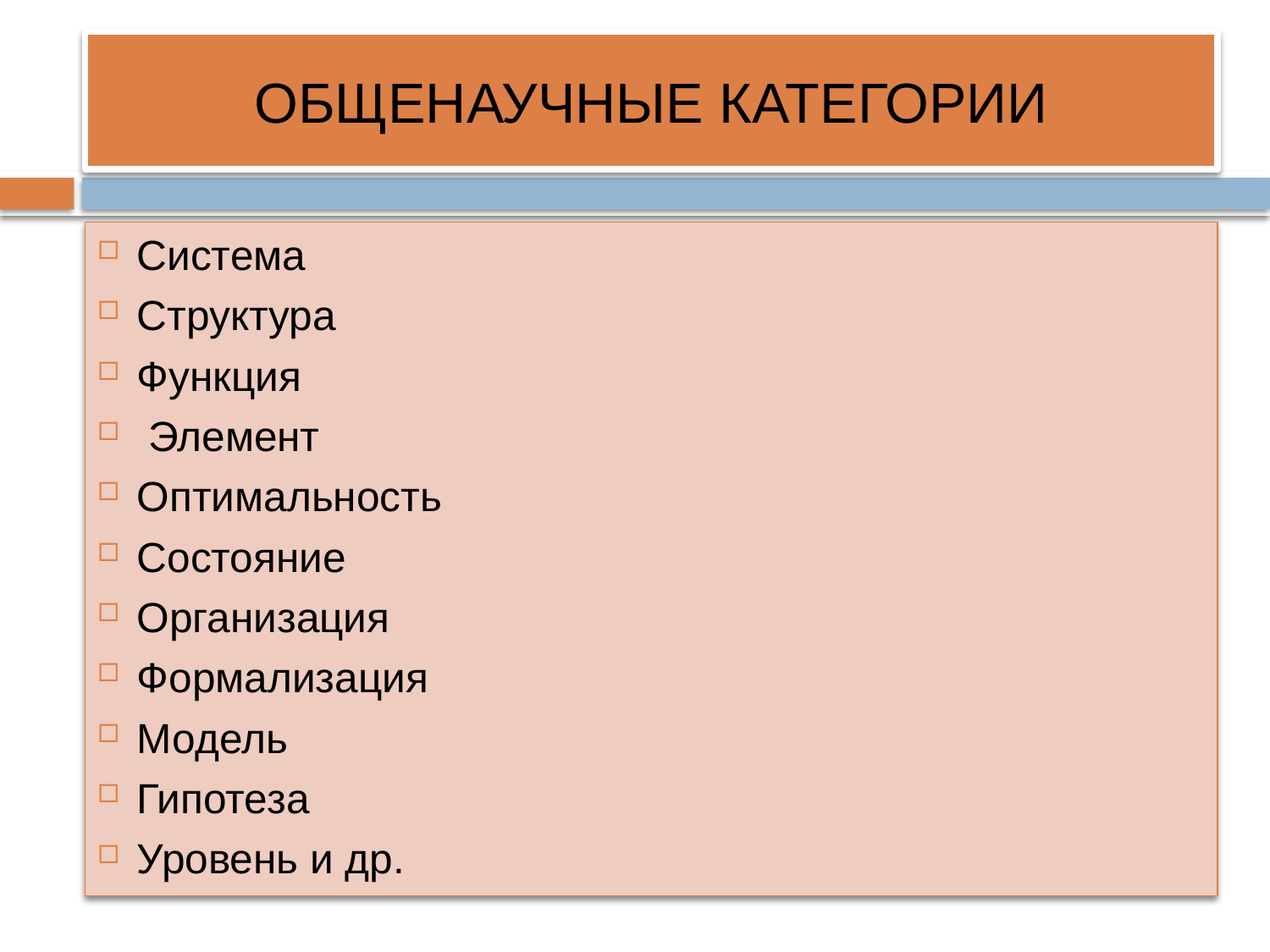

# ОБЩЕНАУЧНЫЕ КАТЕГОРИИ
Система
Структура
Функция
 Элемент
Оптимальность
Состояние
Организация
Формализация
Модель
Гипотеза
Уровень и др.